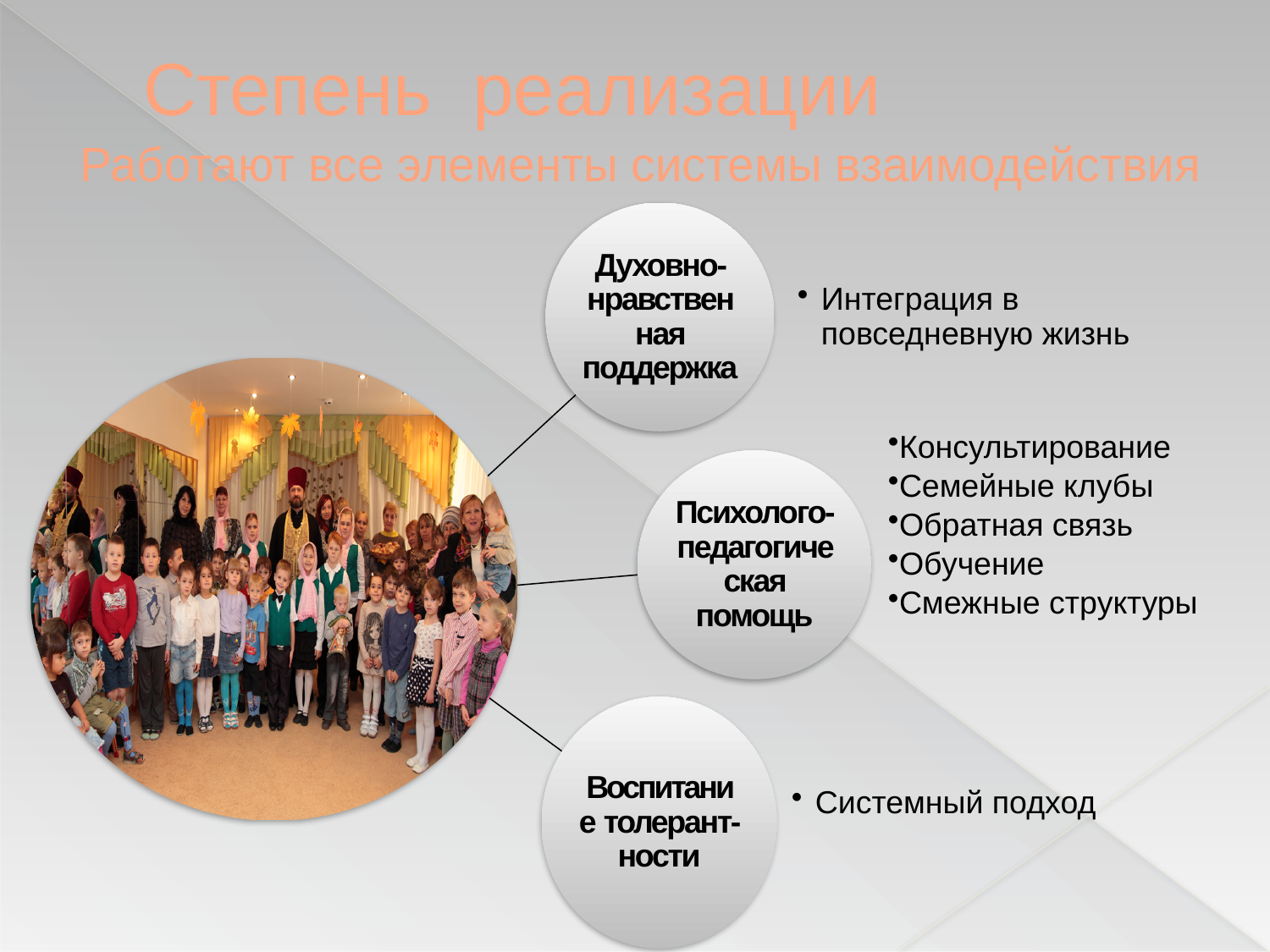

# Степень  реализации
Работают все элементы системы взаимодействия
Духовно-нравственная поддержка
Интеграция в повседневную жизнь
Психолого-педагогическая помощь
Консультирование
Семейные клубы
Обратная связь
Обучение
Смежные структуры

Воспитание толерант-ности
Системный подход